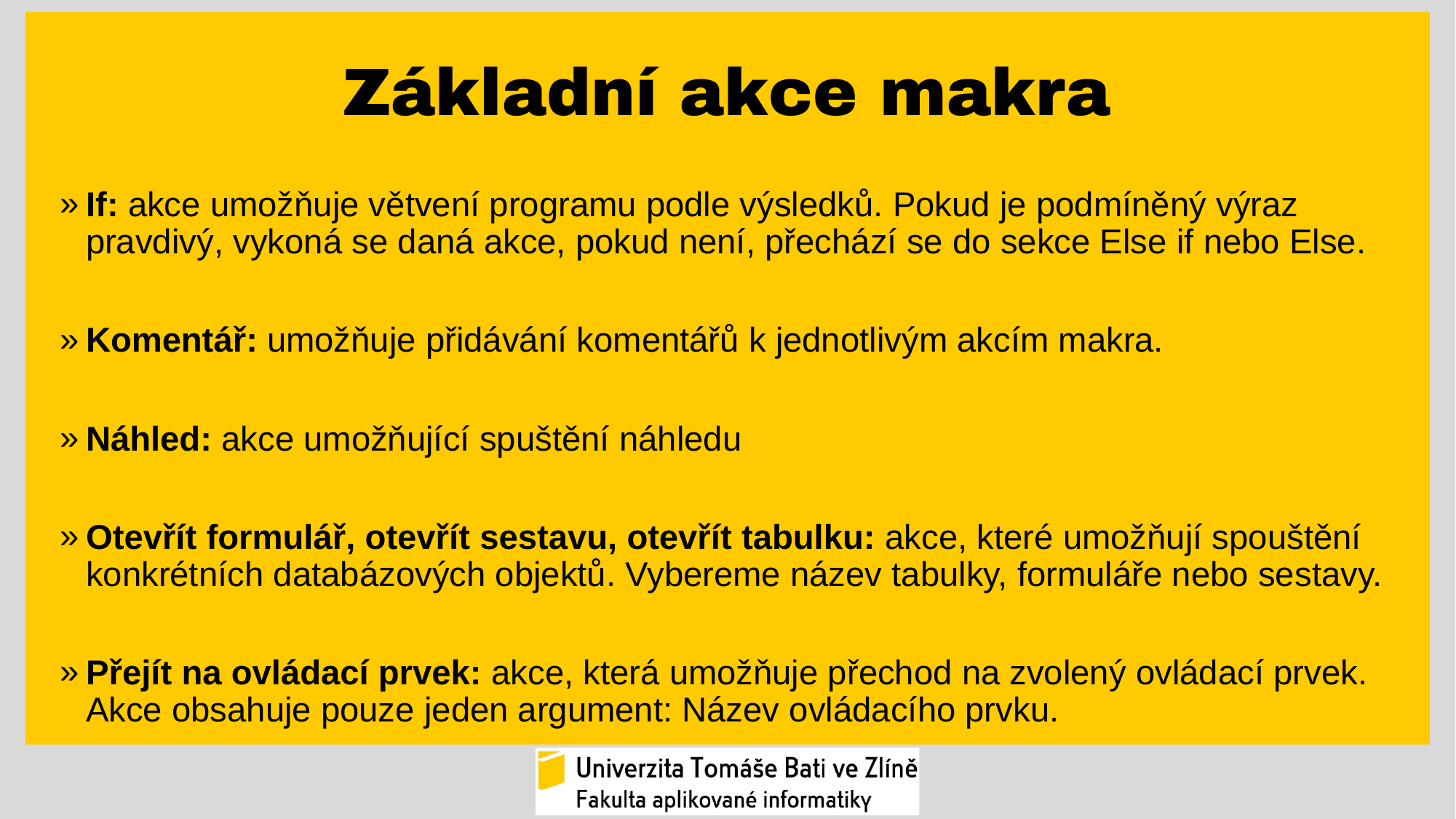

# Základní akce makra
If: akce umožňuje větvení programu podle výsledků. Pokud je podmíněný výraz pravdivý, vykoná se daná akce, pokud není, přechází se do sekce Else if nebo Else.

Komentář: umožňuje přidávání komentářů k jednotlivým akcím makra.

Náhled: akce umožňující spuštění náhledu

Otevřít formulář, otevřít sestavu, otevřít tabulku: akce, které umožňují spouštění konkrétních databázových objektů. Vybereme název tabulky, formuláře nebo sestavy.

Přejít na ovládací prvek: akce, která umožňuje přechod na zvolený ovládací prvek. Akce obsahuje pouze jeden argument: Název ovládacího prvku.